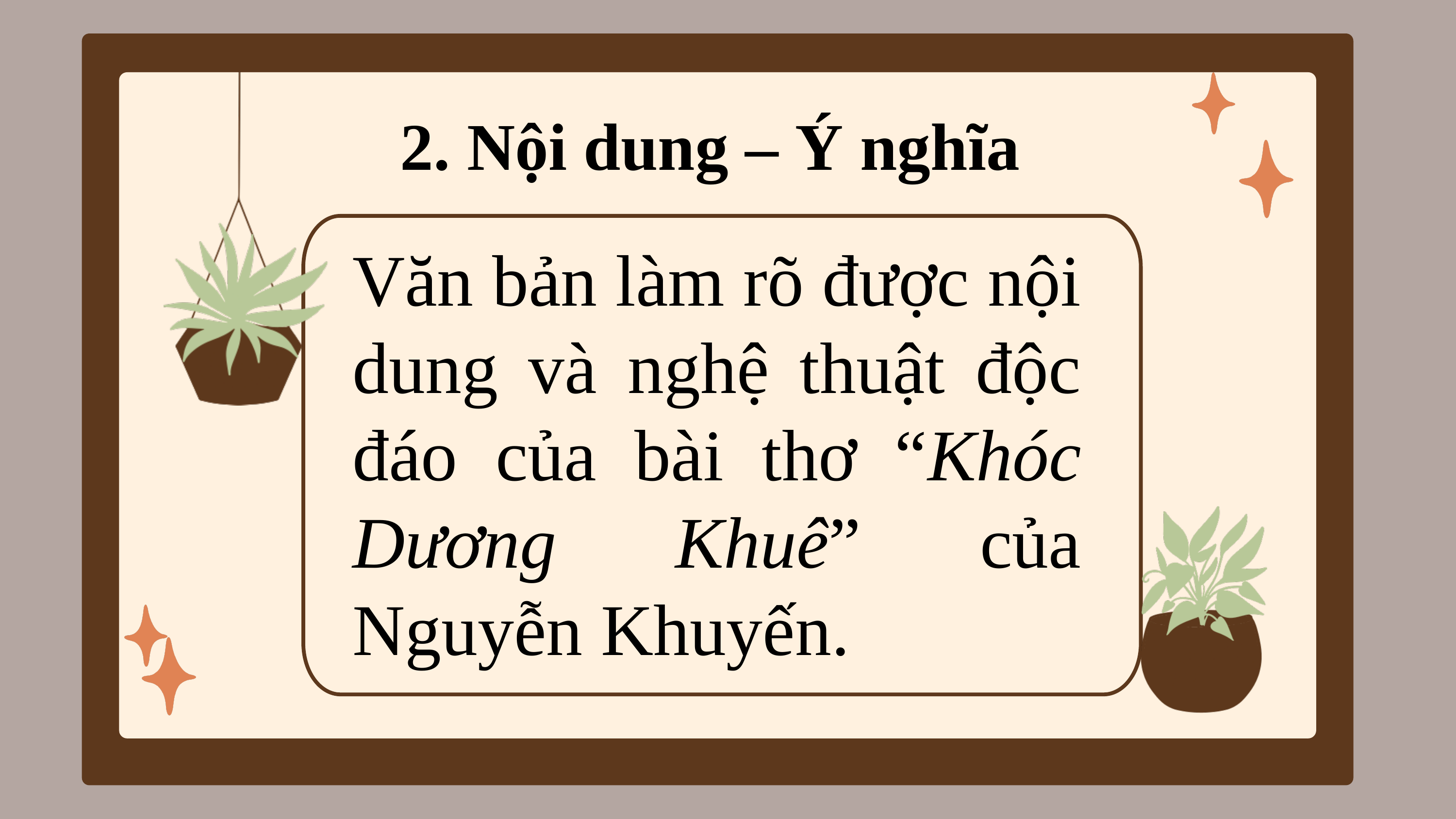

2. Nội dung – Ý nghĩa

Văn bản làm rõ được nội dung và nghệ thuật độc đáo của bài thơ “Khóc Dương Khuê” của Nguyễn Khuyến.